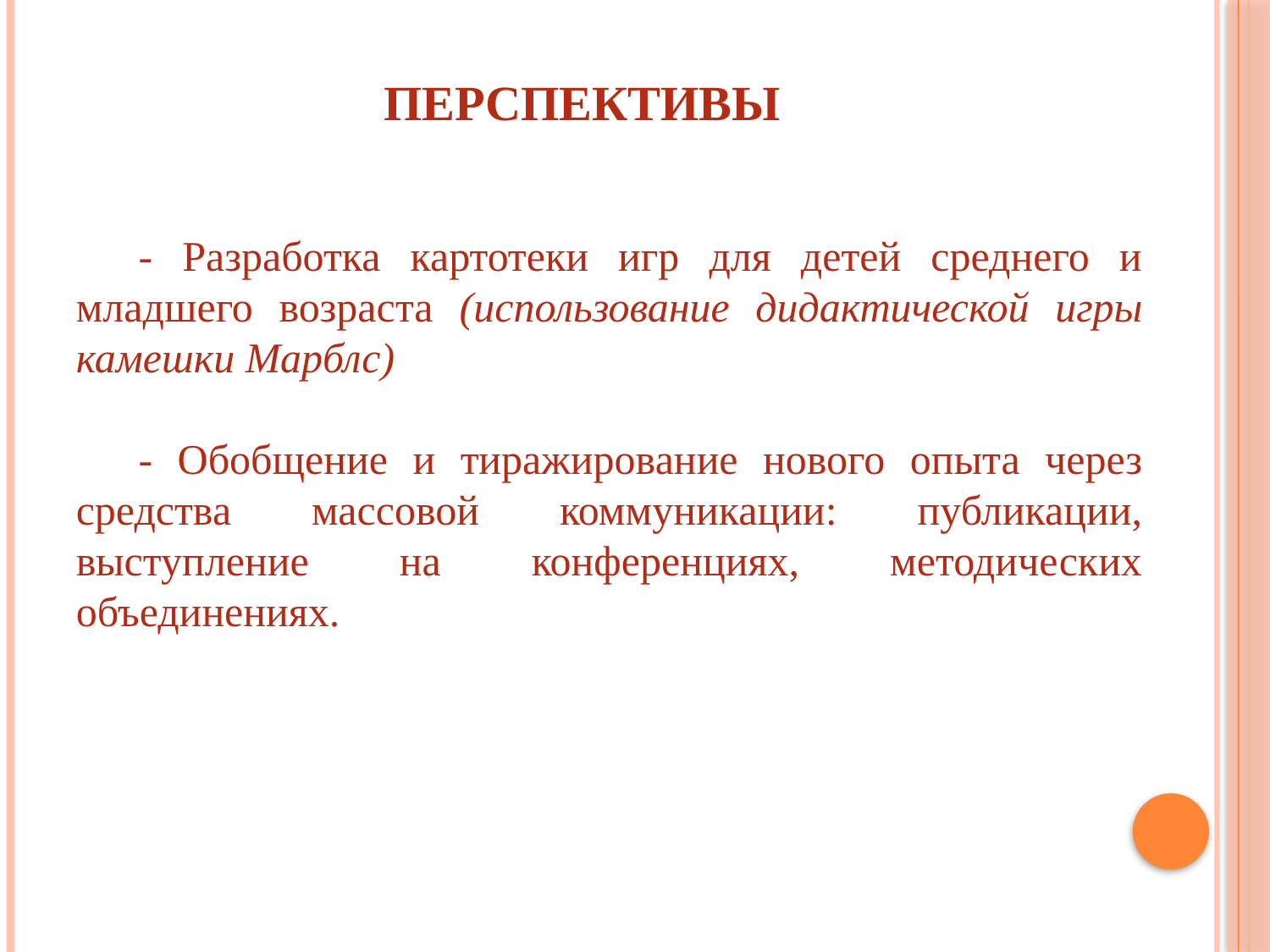

# Перспективы
- Разработка картотеки игр для детей среднего и младшего возраста (использование дидактической игры камешки Марблс)

- Обобщение и тиражирование нового опыта через средства массовой коммуникации: публикации, выступление на конференциях, методических объединениях.